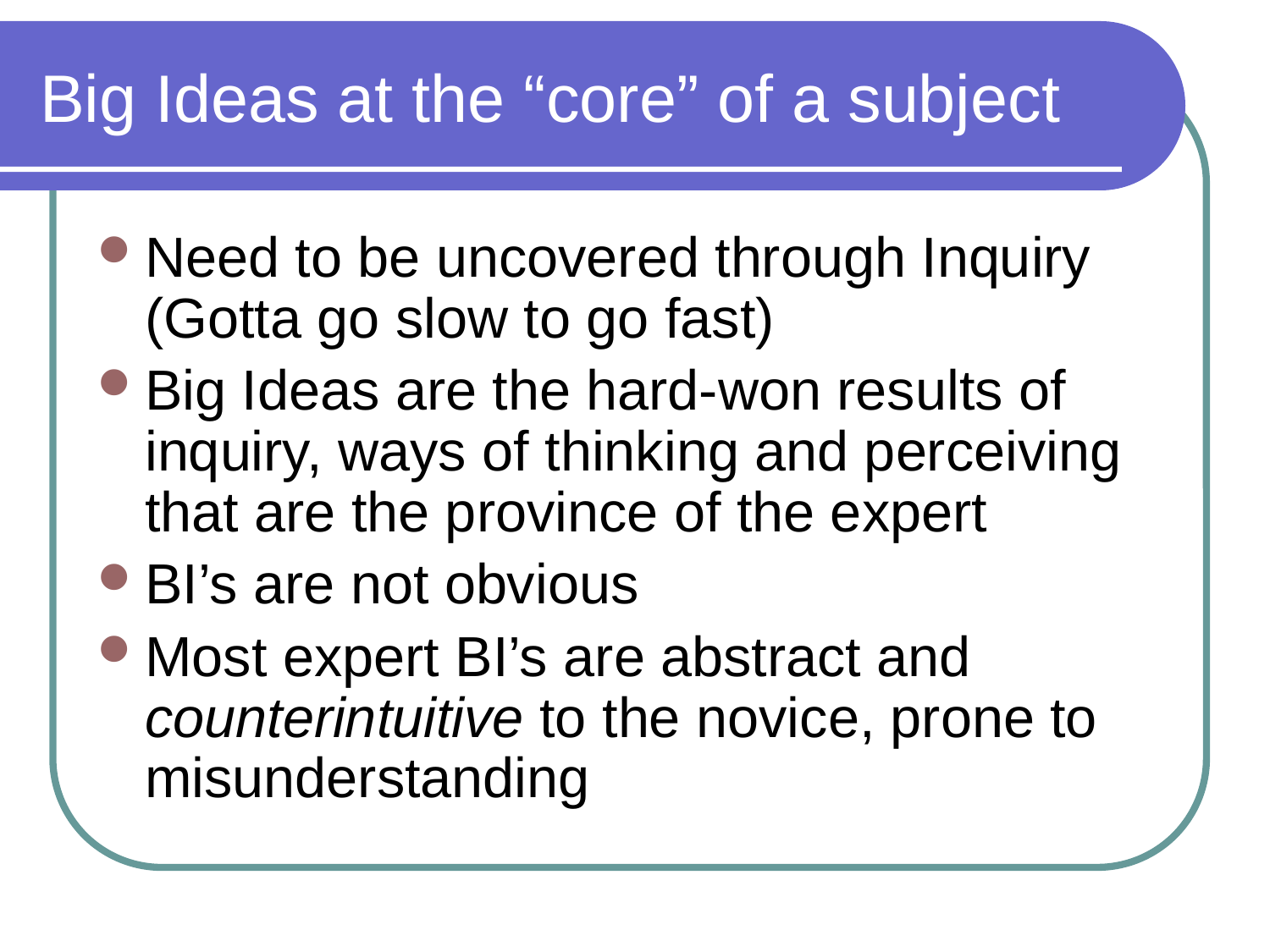

# Big Ideas at the “core” of a subject
Need to be uncovered through Inquiry (Gotta go slow to go fast)
Big Ideas are the hard-won results of inquiry, ways of thinking and perceiving that are the province of the expert
BI’s are not obvious
Most expert BI’s are abstract and counterintuitive to the novice, prone to misunderstanding